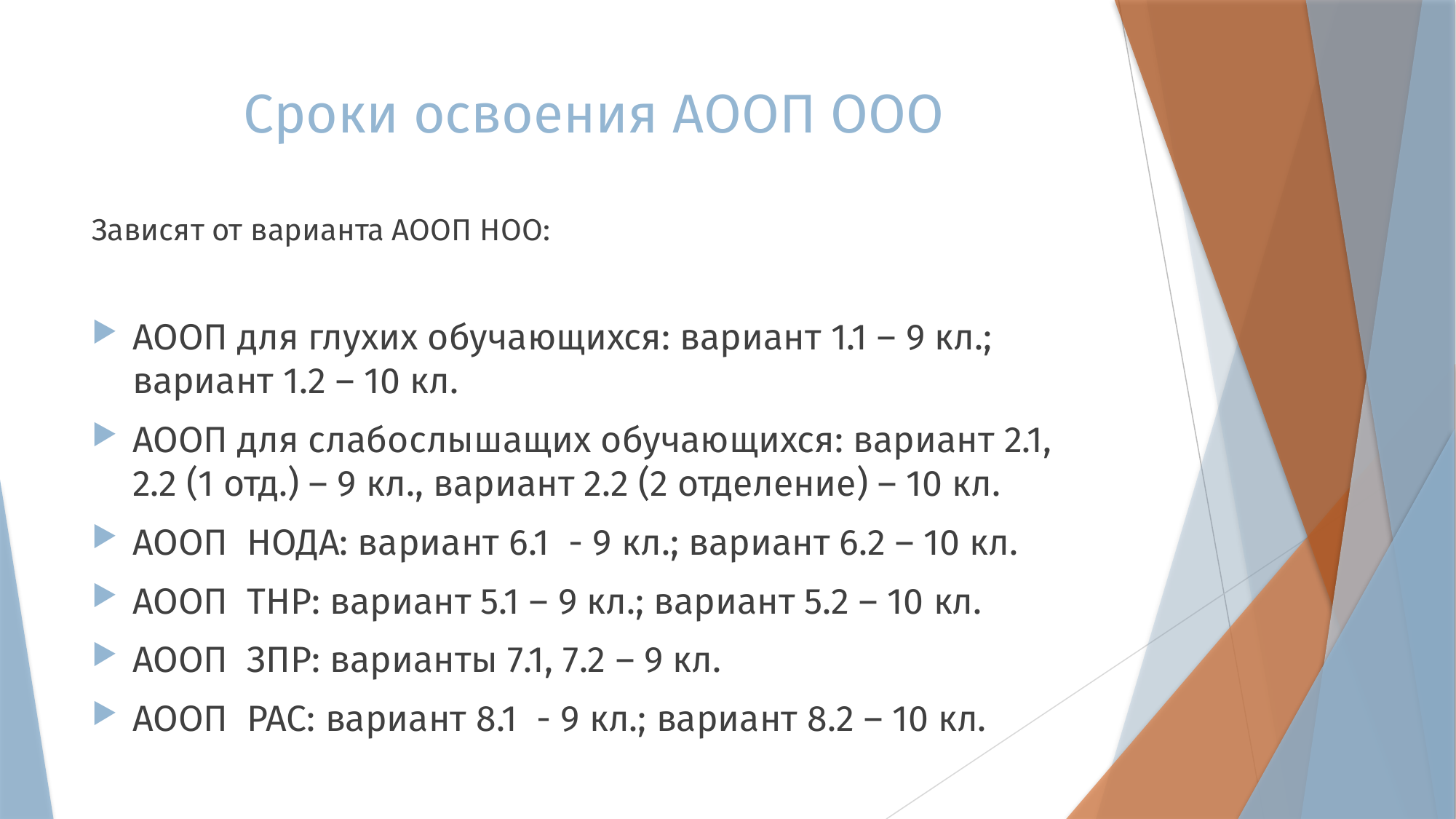

# Сроки освоения АООП ООО
Зависят от варианта АООП НОО:

АООП для глухих обучающихся: вариант 1.1 – 9 кл.;
вариант 1.2 – 10 кл.
АООП для слабослышащих обучающихся: вариант 2.1,
2.2 (1 отд.) – 9 кл., вариант 2.2 (2 отделение) – 10 кл.
АООП  НОДА: вариант 6.1  - 9 кл.; вариант 6.2 – 10 кл.
АООП  ТНР: вариант 5.1 – 9 кл.; вариант 5.2 – 10 кл.
АООП  ЗПР: варианты 7.1, 7.2 – 9 кл.
АООП  РАС: вариант 8.1  - 9 кл.; вариант 8.2 – 10 кл.